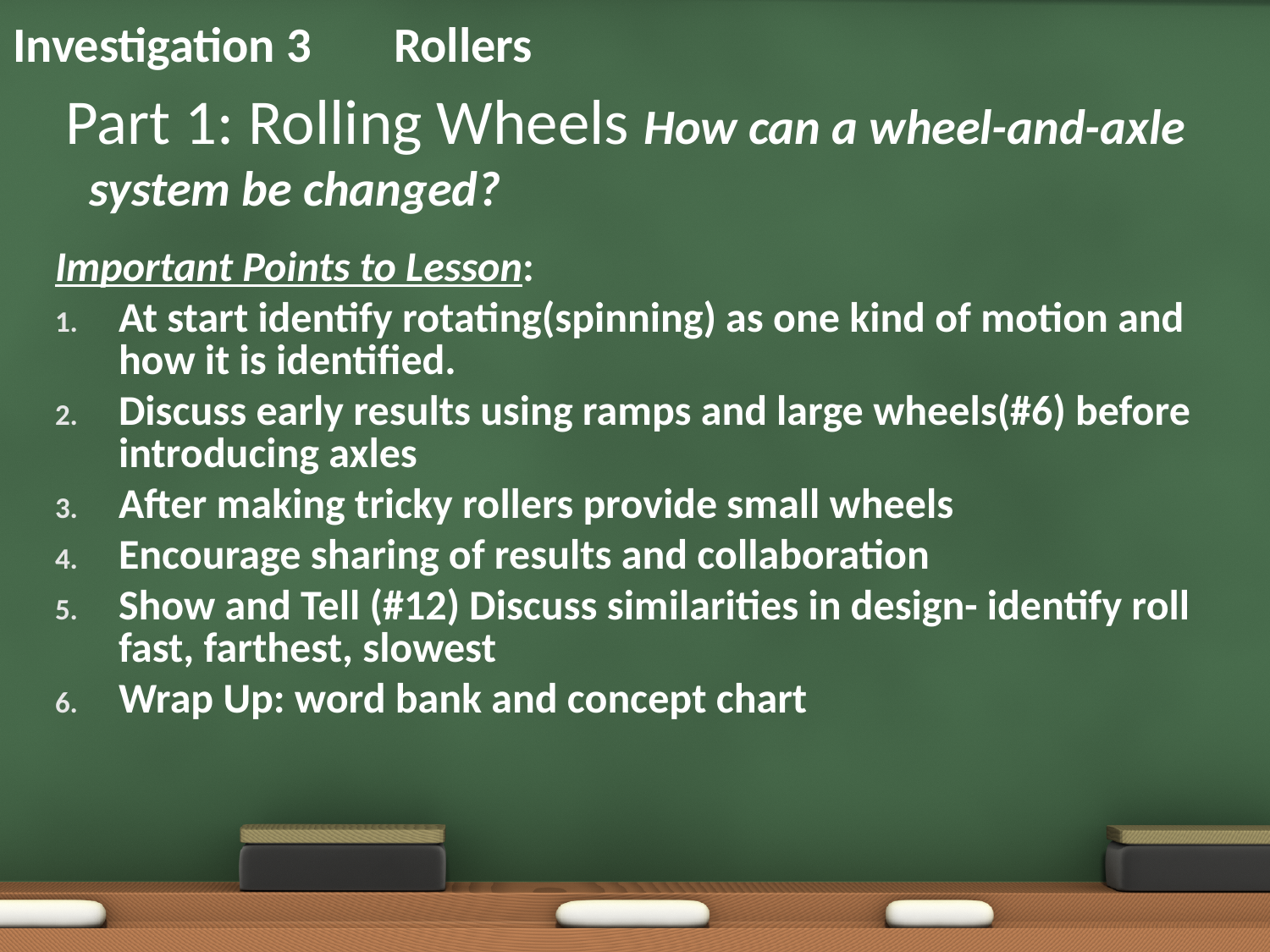

# Investigation 3	Rollers
Part 1: Rolling Wheels How can a wheel-and-axle system be changed?
Important Points to Lesson:
At start identify rotating(spinning) as one kind of motion and how it is identified.
Discuss early results using ramps and large wheels(#6) before introducing axles
After making tricky rollers provide small wheels
Encourage sharing of results and collaboration
Show and Tell (#12) Discuss similarities in design- identify roll fast, farthest, slowest
Wrap Up: word bank and concept chart